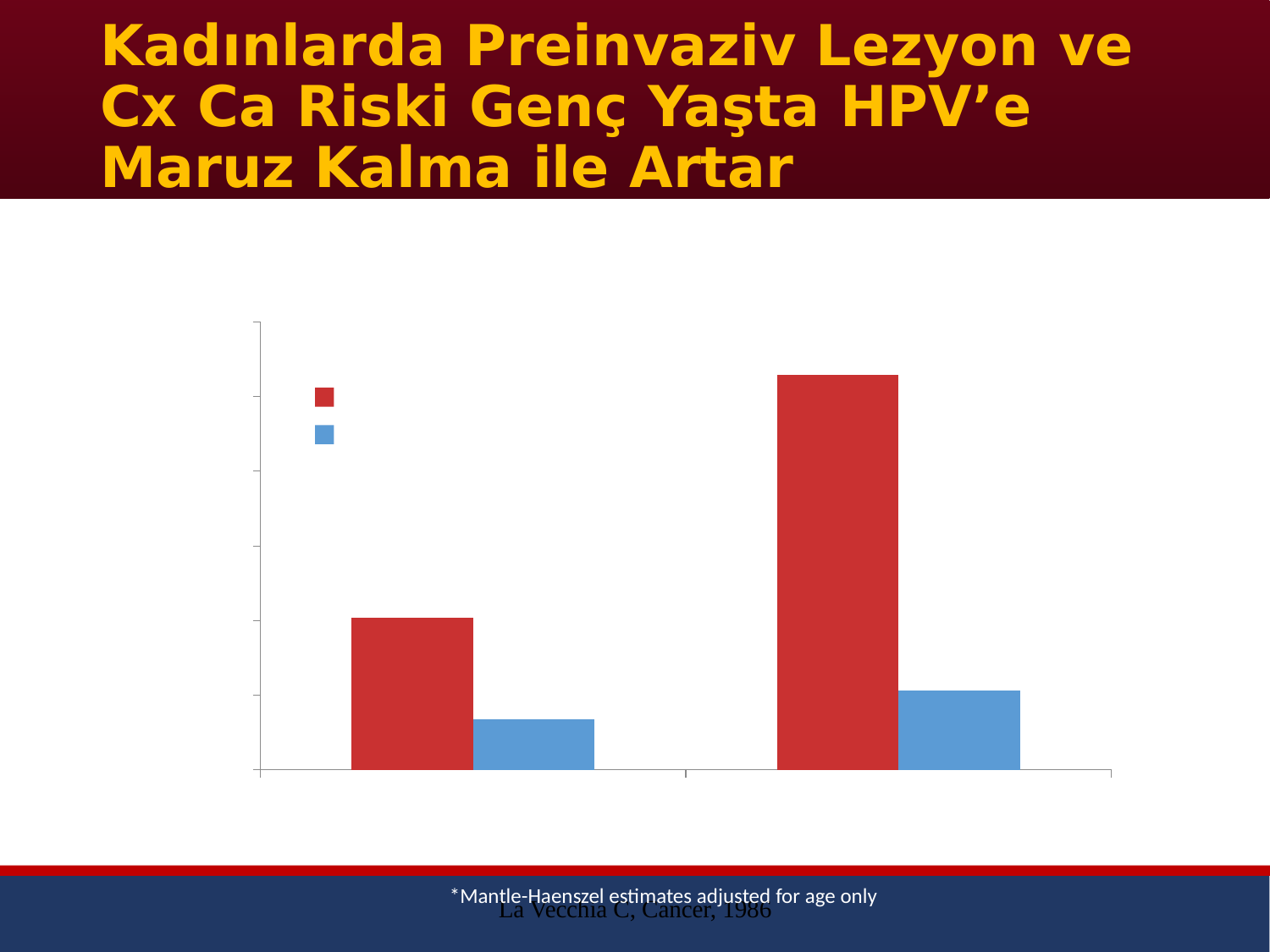

# Kadınlarda Preinvaziv Lezyon ve Cx Ca Riski Genç Yaşta HPV’e Maruz Kalma ile Artar

### Chart

| Category | ≤17 | 18–22 |
|---|---|---|
| CIN | 3.04 | 1.680000000000003 |
| Cx Ca | 6.29 | 2.06 |
İlk seksüel ilişki yaşı
(n=206)
(n=327)
*Mantle-Haenszel estimates adjusted for age only
La Vecchia C, Cancer, 1986